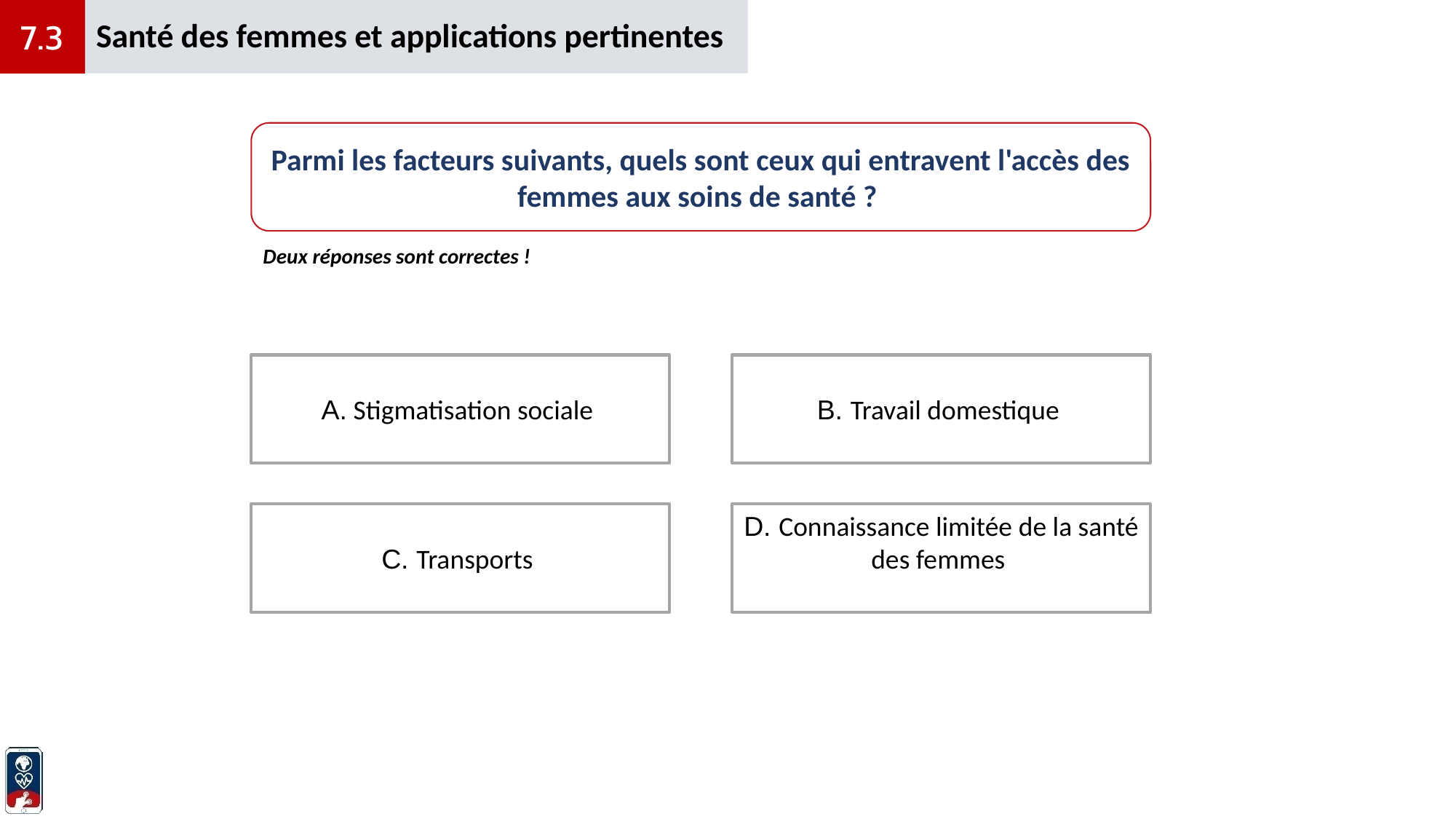

Santé des femmes et applications pertinentes
7.3
Parmi les facteurs suivants, quels sont ceux qui entravent l'accès des femmes aux soins de santé ?
Deux réponses sont correctes !
B. Travail domestique
A. Stigmatisation sociale
D. Connaissance limitée de la santé des femmes

C. Transports